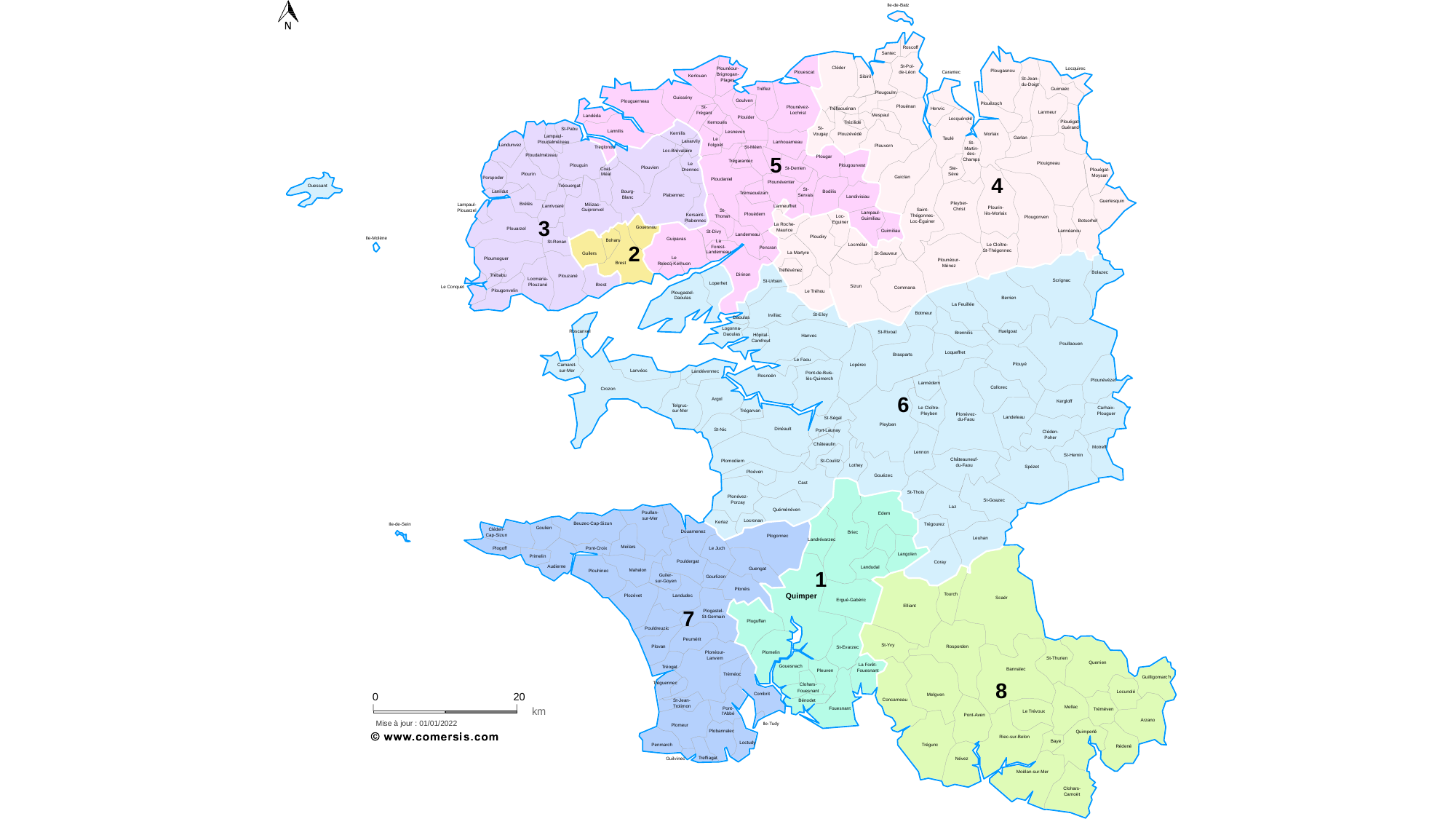

Ile-de-Batz
Roscoff
Santec
St-Pol-
Cléder
Locquirec
Plougasnou
Plouescat
de-Léon
Carantec
Kerlouan
Sibiril
St-Jean-
du-Doigt
Tréflez
Guimaëc
Plougoulm
Guissény
Goulven
Plouguerneau
Plouézoch
Plouénan
St-
Plounévez-
Tréflaouénan
Henvic
Lanmeur
Frégant
Lochrist
Mespaul
Plouider
Locquénolé
Plouégat-
Kernouës
Trézilidé
Guérand
St-
Lesneven
Kernilis
Vougay
Plouzévédé
Morlaix
Garlan
Taulé
Le
Lanarvily
Lanhouarneau
St-
Folgoët
Plouvorn
St-Méen
Martin-
Loc-Brévalaire
des-
5
Plougar
Champs
Trégarantec
Plouigneau
Le
Plougourvest
Ste-
St-Derrien
Drennec
Plouégat-
Sève
Moysan
Guiclan
Ploudaniel
Plounéventer
St-
Bodilis
Trémaouézan
Servais
Plabennec
Landivisiau
Guerlesquin
Pleyber-
Lanneuffret
Plourin-
Christ
St-
Lampaul-
lès-Morlaix
Plouédern
Kersaint-
Thonan
Loc-
Plougonven
Guimiliau
Botsorhel
Plabennec
Eguiner
La Roche-
Maurice
Guimiliau
Lannéanou
Ploudiry
Locmélar
Le Cloître-
St-Thégonnec
La Martyre
St-Sauveur
Plounéour-
Ménez
Tréflévénez
Bolazec
Scrignac
Sizun
Commana
Le Tréhou
Berrien
La Feuillée
Botmeur
Huelgoat
St-Rivoal
Brennilis
Loqueffret
Brasparts
Plouyé
Lopérec
Pont-de-Buis-
Rosnoën
lès-Quimerch
Plounévézel
Lannédern
Collorec
6
Kergloff
Le Cloître-
Carhaix-
Pleyben
Plouguer
Plonévez-
Landeleau
St-Ségal
du-Faou
Pleyben
Dinéault
Port-Launay
Cléden-
Poher
Châteaulin
Motreff
Lennon
St-Hernin
Châteauneuf-
St-Coulitz
Lothey
du-Faou
Spézet
Gouézec
Cast
St-Thois
St-Goazec
Laz
Quéménéven
Edern
Trégourez
Briec
Plogonnec
Leuhan
Landrévarzec
Langolen
Coray
Landudal
Quimper
Tourch
Scaër
Ergué-Gabéric
Elliant
7
St-Yvy
Rosporden
St-Evarzec
St-Thurien
Querrien
La Forêt-
Bannalec
Fouesnant
Guilligomarc'h
8
Locunolé
Melgven
Concarneau
Mellac
Fouesnant
Tréméven
Le Trévoux
Pont-Aven
Arzano
Quimperlé
Riec-sur-Belon
Baye
Trégunc
Rédené
Névez
Moëlan-sur-Mer
Clohars-
Carnoët

4

3

2

1

Plounéour-
Brignogan-
Plages

Landéda
St-Pabu
Lannilis
Lampaul-
Ploudalmézeau
Landunvez
Tréglonou

Ploudalmézeau
Plouguin
Plouvien
Coat-
Plourin
Méal
Porspoder
Ouessant
Tréouergat
Lanildut
Bourg-
Blanc
Brélès
Milizac-
Lampaul-
Lanrivoaré
Saint-
Guipronvel
Plouarzel
Thégonnec-
Loc-Éguiner
Gouesnou
Plouarzel
St-Divy
Landerneau
Ile-Molène
Guipavas
Bohars
La
St-Renan
Forest-
Pencran
Landerneau
Guilers
Le
Ploumoguer
Brest
Relecq-Kerhuon
Dirinon
Trébabu
Plouzané
Locmaria-
St-Urbain
Loperhet
Plouzané
Brest
Le Conquet
Plougonvelin
Plougastel-
Daoulas
St-Eloy
Irvillac
Daoulas
Logonna-
Roscanvel
Daoulas
Hôpital-
Hanvec
Camfrout
Poullaouen
Le Faou
Camaret-
Lanvéoc
sur-Mer
Landévennec
Crozon
Argol
Telgruc-
sur-Mer
Trégarvan
St-Nic
Plomodiern
Ploéven
Plonévez-
Porzay
Poullan-
sur-Mer
Locronan
Kerlaz
Beuzec-Cap-Sizun
Ile-de-Sein
Goulien
Cléden-
Douarnenez
Cap-Sizun
Meilars
Plogoff
Pont-Croix
Le Juch
Primelin
Pouldergat
Audierne
Guengat
Mahalon
Plouhinec
Guiler-
Gourlizon
sur-Goyen
Plonéis
Plozévet
Landudec
Plogastel-
St-Germain
Pluguffan
Pouldreuzic
Peumérit
Plovan
Plomelin
Plonéour-
Lanvern
Gouesnach
Tréogat
Pleuven
Tréméoc
Tréguennec
Clohars-
Fouesnant
0
20
Combrit
Bénodet
St-Jean-
Trolimon

km
Pont-

l'Abbé
Mise à jour : 01/01/2022
Ile-Tudy
Plomeur
Plobannalec

Loctudy
Penmarch
Treffiagat
Guilvinec